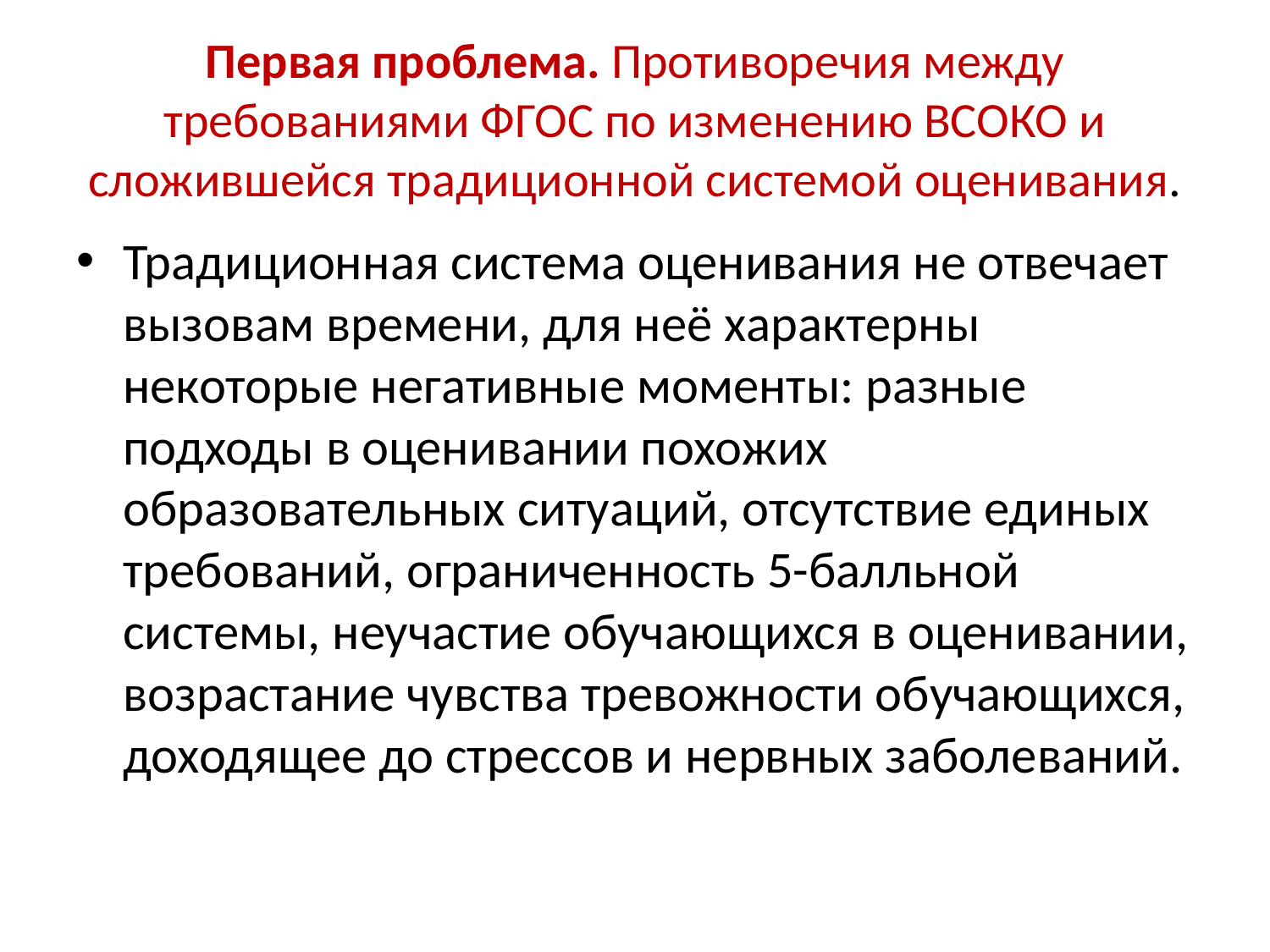

# Первая проблема. Противоречия между требованиями ФГОС по изменению ВСОКО и сложившейся традиционной системой оценивания.
Традиционная система оценивания не отвечает вызовам времени, для неё характерны некоторые негативные моменты: разные подходы в оценивании похожих образовательных ситуаций, отсутствие единых требований, ограниченность 5-балльной системы, неучастие обучающихся в оценивании, возрастание чувства тревожности обучающихся, доходящее до стрессов и нервных заболеваний.